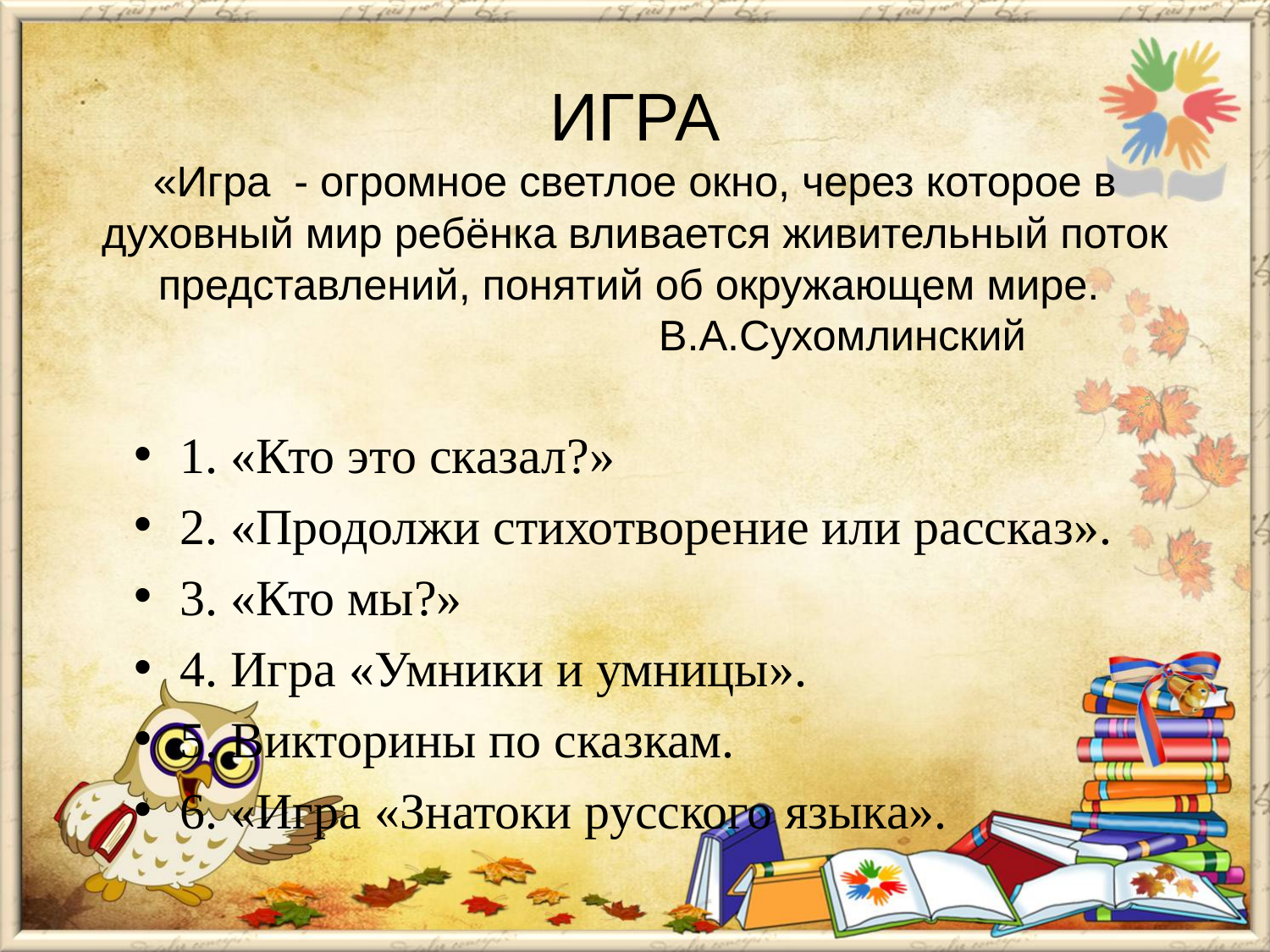

# ИГРА «Игра  - огромное светлое окно, через которое в духовный мир ребёнка вливается живительный поток представлений, понятий об окружающем мире. В.А.Сухомлинский
1. «Кто это сказал?»
2. «Продолжи стихотворение или рассказ».
3. «Кто мы?»
4. Игра «Умники и умницы».
5. Викторины по сказкам.
6. «Игра «Знатоки русского языка».